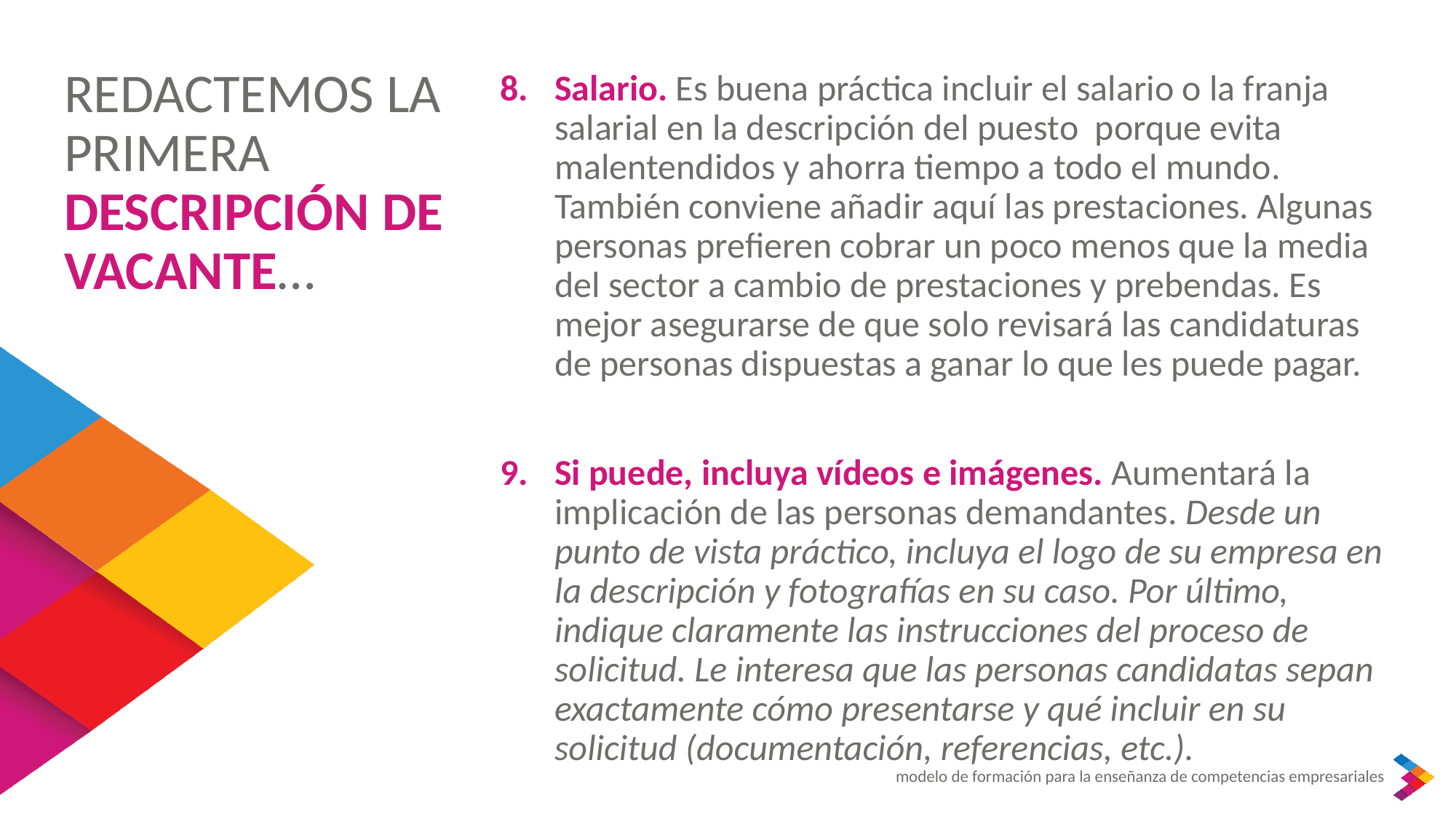

REDACTEMOS LA PRIMERA DESCRIPCIÓN DE VACANTE…
Salario. Es buena práctica incluir el salario o la franja salarial en la descripción del puesto  porque evita malentendidos y ahorra tiempo a todo el mundo. También conviene añadir aquí las prestaciones. Algunas personas prefieren cobrar un poco menos que la media del sector a cambio de prestaciones y prebendas. Es mejor asegurarse de que solo revisará las candidaturas de personas dispuestas a ganar lo que les puede pagar.

Si puede, incluya vídeos e imágenes. Aumentará la implicación de las personas demandantes. Desde un punto de vista práctico, incluya el logo de su empresa en la descripción y fotografías en su caso. Por último, indique claramente las instrucciones del proceso de solicitud. Le interesa que las personas candidatas sepan exactamente cómo presentarse y qué incluir en su solicitud (documentación, referencias, etc.).